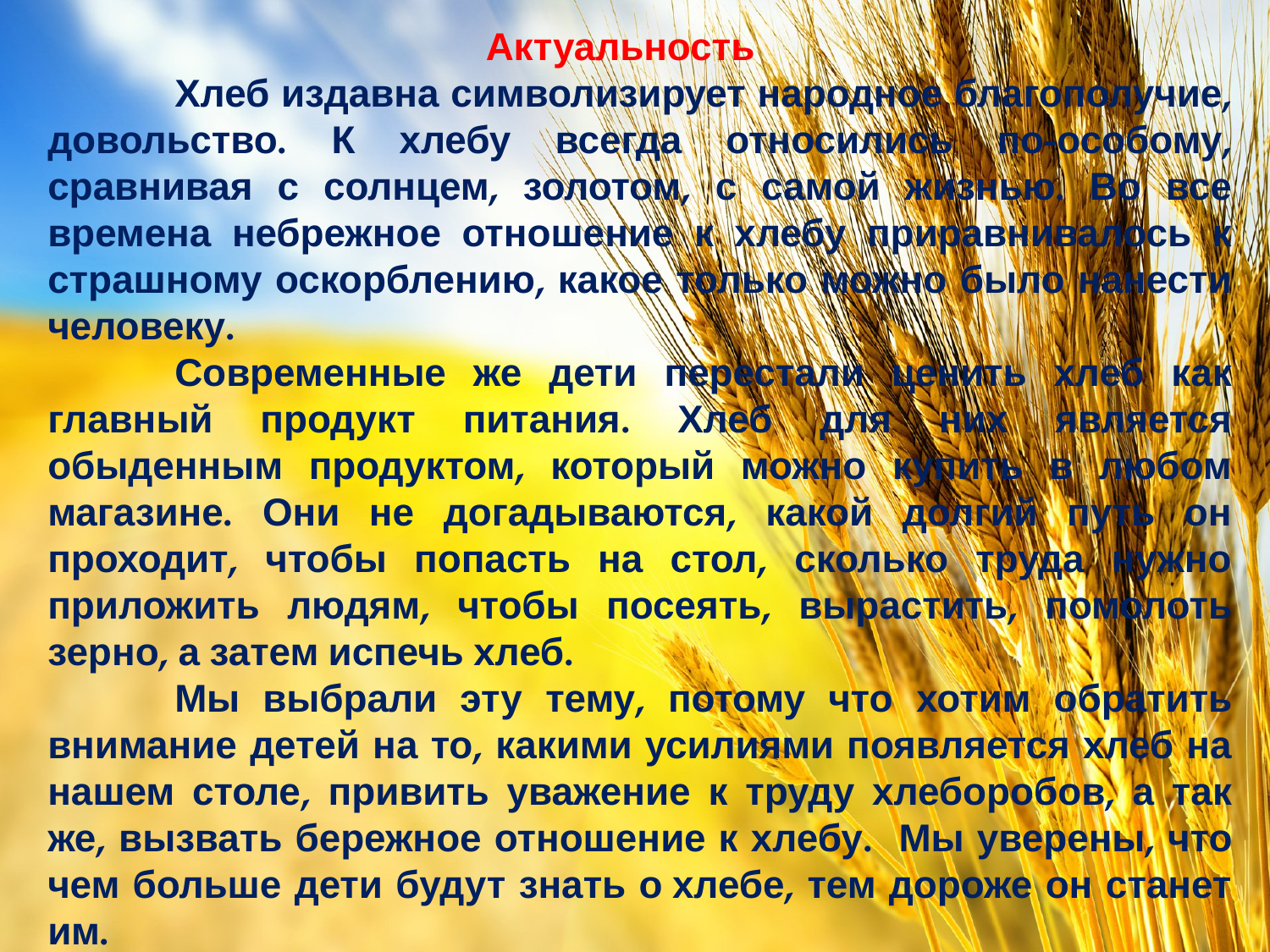

Актуальность
	Хлеб издавна символизирует народное благополучие, довольство. К хлебу всегда относились по-особому, сравнивая с солнцем, золотом, с самой жизнью. Во все времена небрежное отношение к хлебу приравнивалось к страшному оскорблению, какое только можно было нанести человеку.
	Современные же дети перестали ценить хлеб как главный продукт питания. Хлеб для них является обыденным продуктом, который можно купить в любом магазине. Они не догадываются, какой долгий путь он проходит, чтобы попасть на стол, сколько труда нужно приложить людям, чтобы посеять, вырастить, помолоть зерно, а затем испечь хлеб.
	Мы выбрали эту тему, потому что хотим обратить внимание детей на то, какими усилиями появляется хлеб на нашем столе, привить уважение к труду хлеборобов, а так же, вызвать бережное отношение к хлебу.  Мы уверены, что чем больше дети будут знать о хлебе, тем дороже он станет им.

#